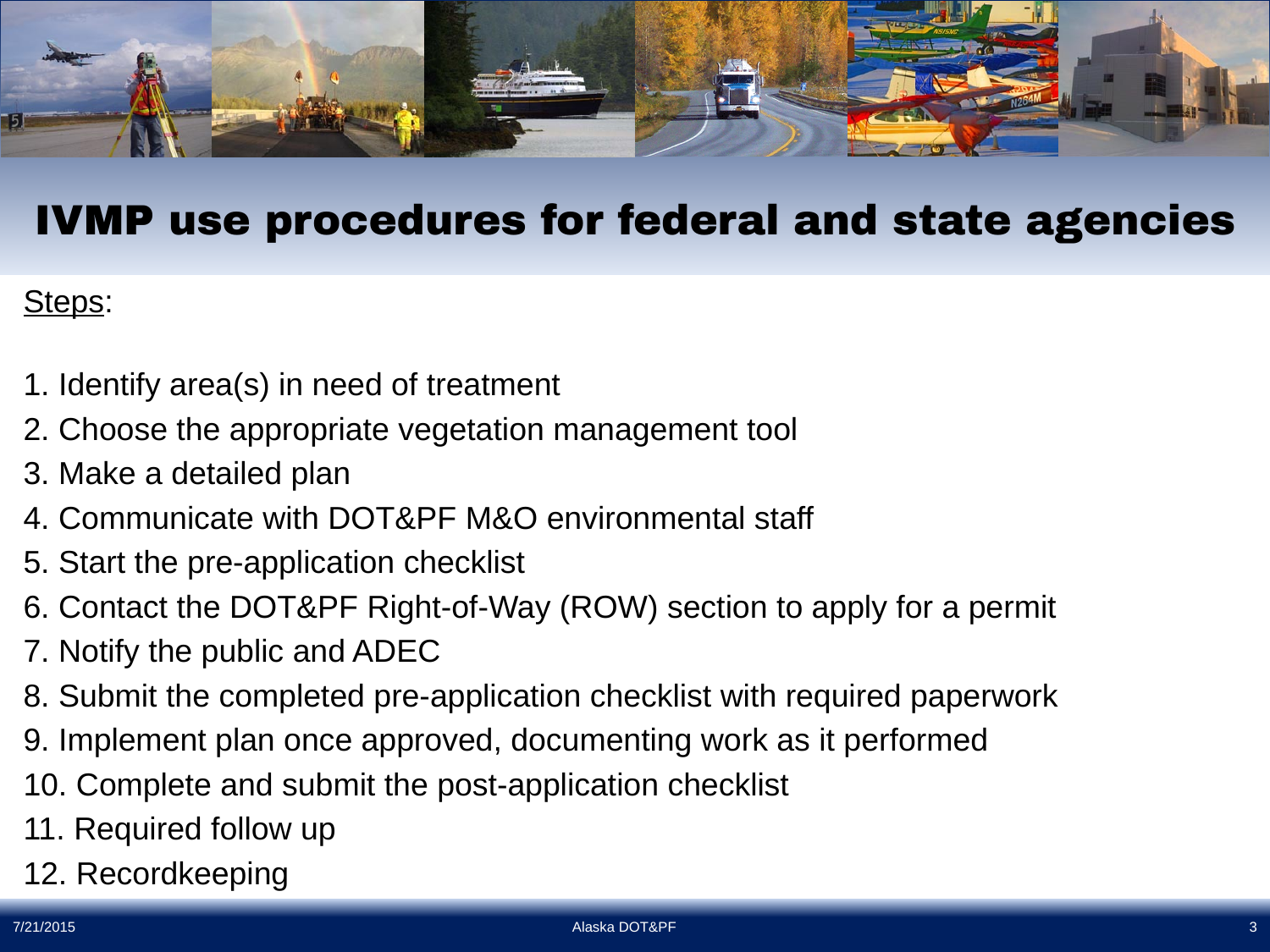

# IVMP use procedures for federal and state agencies
Steps:

1. Identify area(s) in need of treatment
2. Choose the appropriate vegetation management tool
3. Make a detailed plan
4. Communicate with DOT&PF M&O environmental staff
5. Start the pre-application checklist
6. Contact the DOT&PF Right-of-Way (ROW) section to apply for a permit
7. Notify the public and ADEC
8. Submit the completed pre-application checklist with required paperwork
9. Implement plan once approved, documenting work as it performed
10. Complete and submit the post-application checklist
11. Required follow up
12. Recordkeeping

7/21/2015
Alaska DOT&PF
3